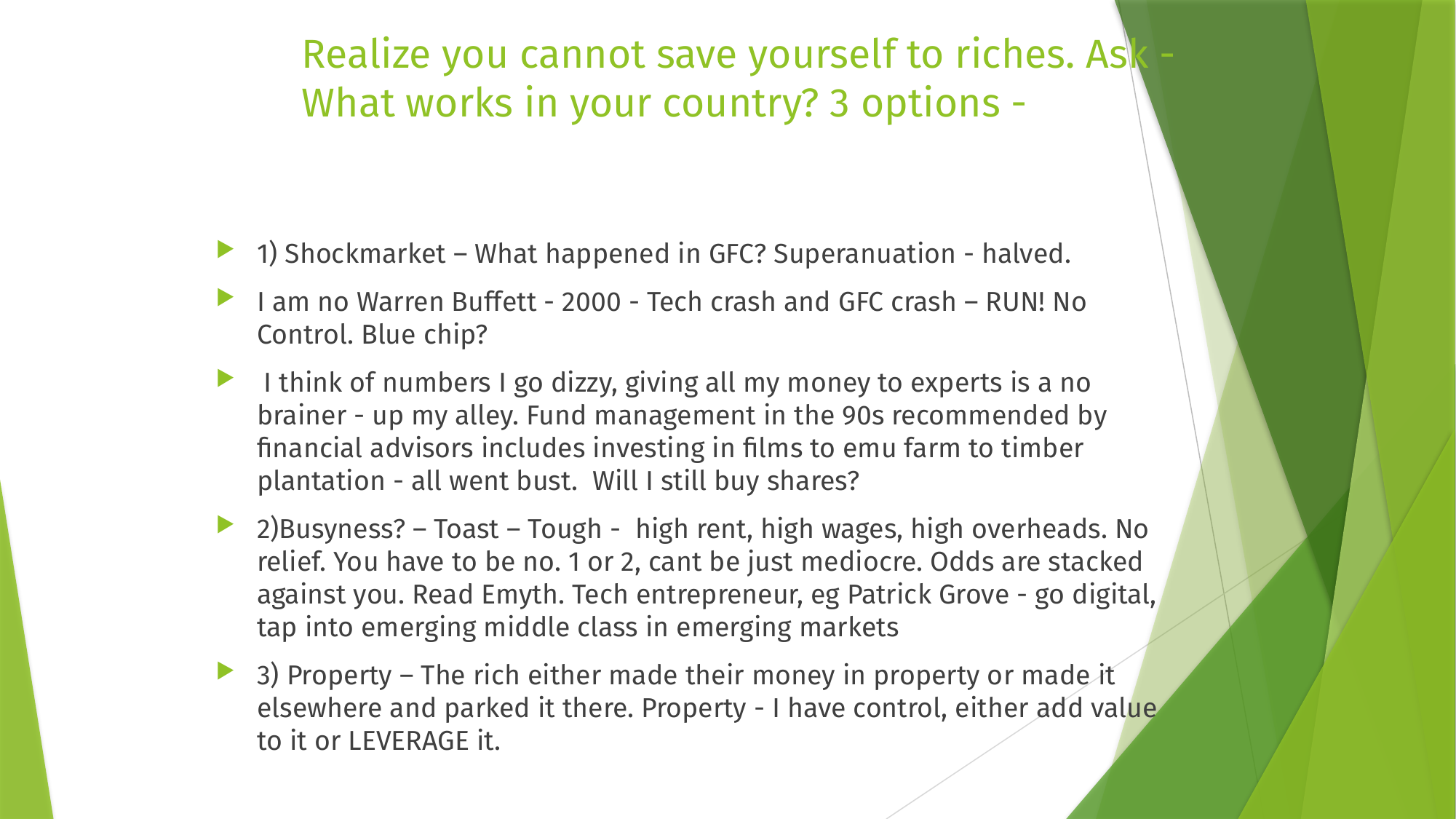

# Realize you cannot save yourself to riches. Ask - What works in your country? 3 options -
1) Shockmarket – What happened in GFC? Superanuation - halved.
I am no Warren Buffett - 2000 - Tech crash and GFC crash – RUN! No Control. Blue chip?
 I think of numbers I go dizzy, giving all my money to experts is a no brainer - up my alley. Fund management in the 90s recommended by financial advisors includes investing in films to emu farm to timber plantation - all went bust.  Will I still buy shares?
2)Busyness? – Toast – Tough -  high rent, high wages, high overheads. No relief. You have to be no. 1 or 2, cant be just mediocre. Odds are stacked against you. Read Emyth. Tech entrepreneur, eg Patrick Grove - go digital, tap into emerging middle class in emerging markets
3) Property – The rich either made their money in property or made it elsewhere and parked it there. Property - I have control, either add value to it or LEVERAGE it.